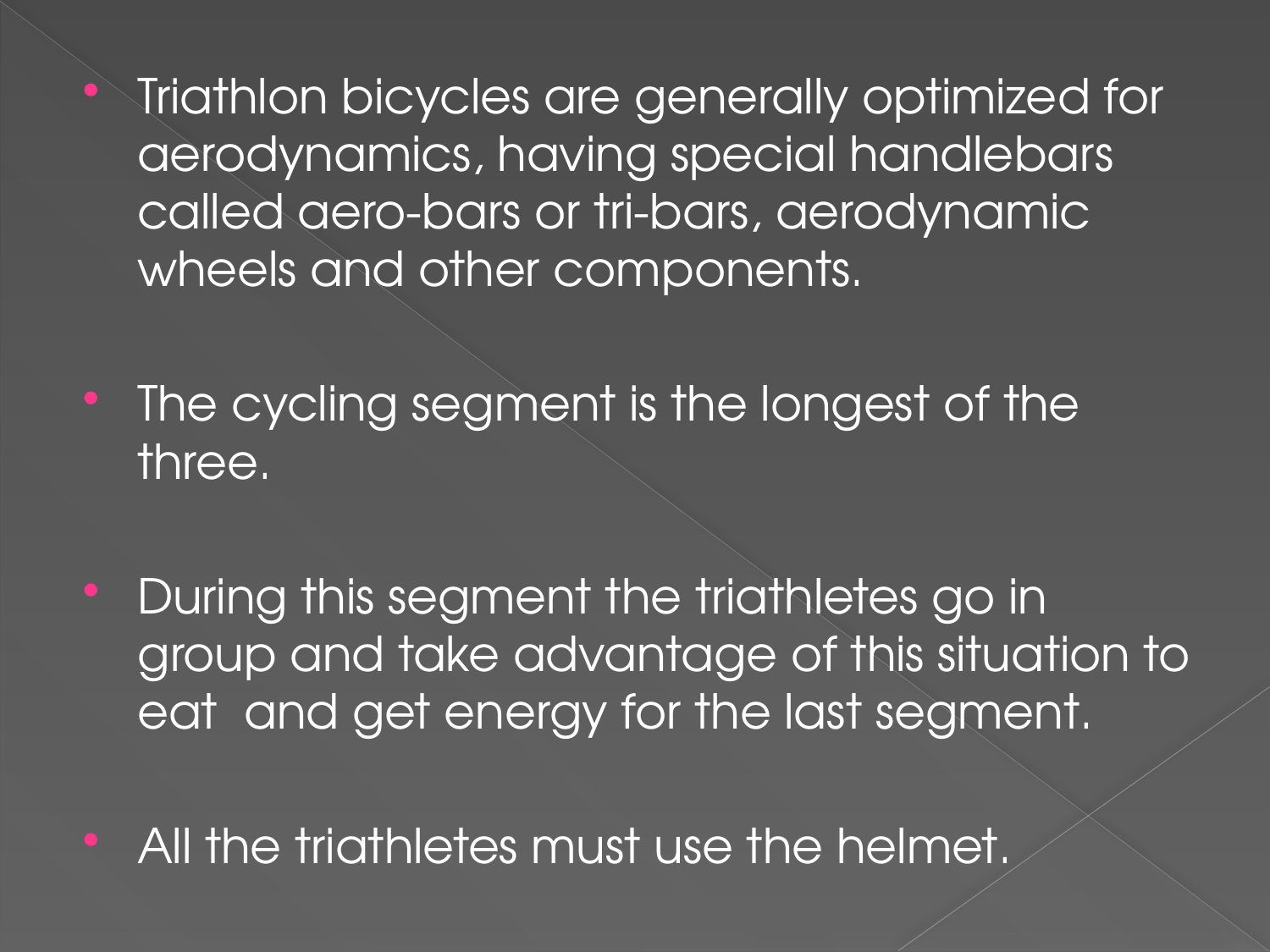

Triathlon bicycles are generally optimized for aerodynamics, having special handlebars called aero-bars or tri-bars, aerodynamic wheels and other components.

The cycling segment is the longest of the three.

During this segment the triathletes go in group and take advantage of this situation to eat  and get energy for the last segment.

All the triathletes must use the helmet.